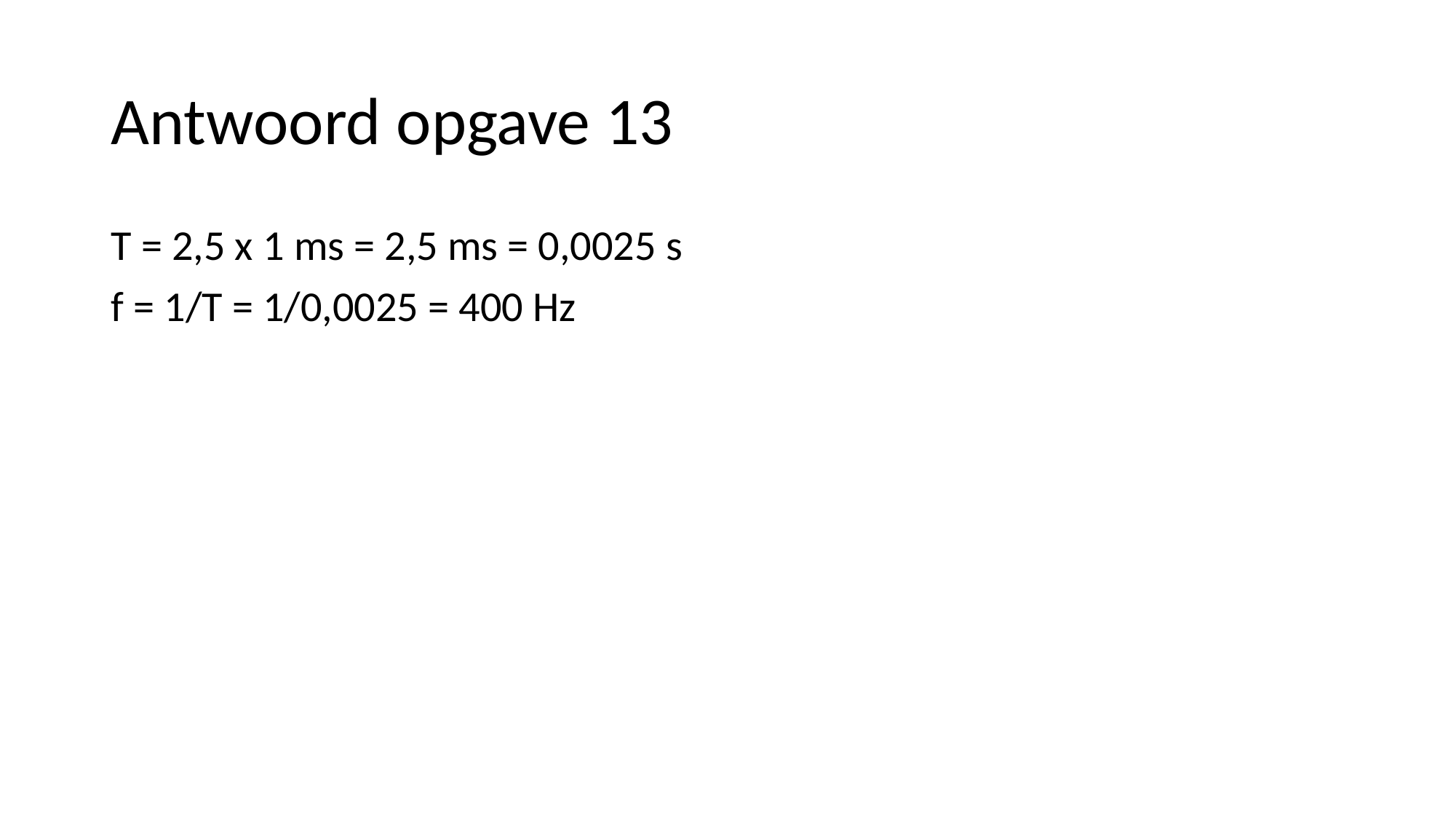

# Antwoord opgave 13
T = 2,5 x 1 ms = 2,5 ms = 0,0025 s
f = 1/T = 1/0,0025 = 400 Hz